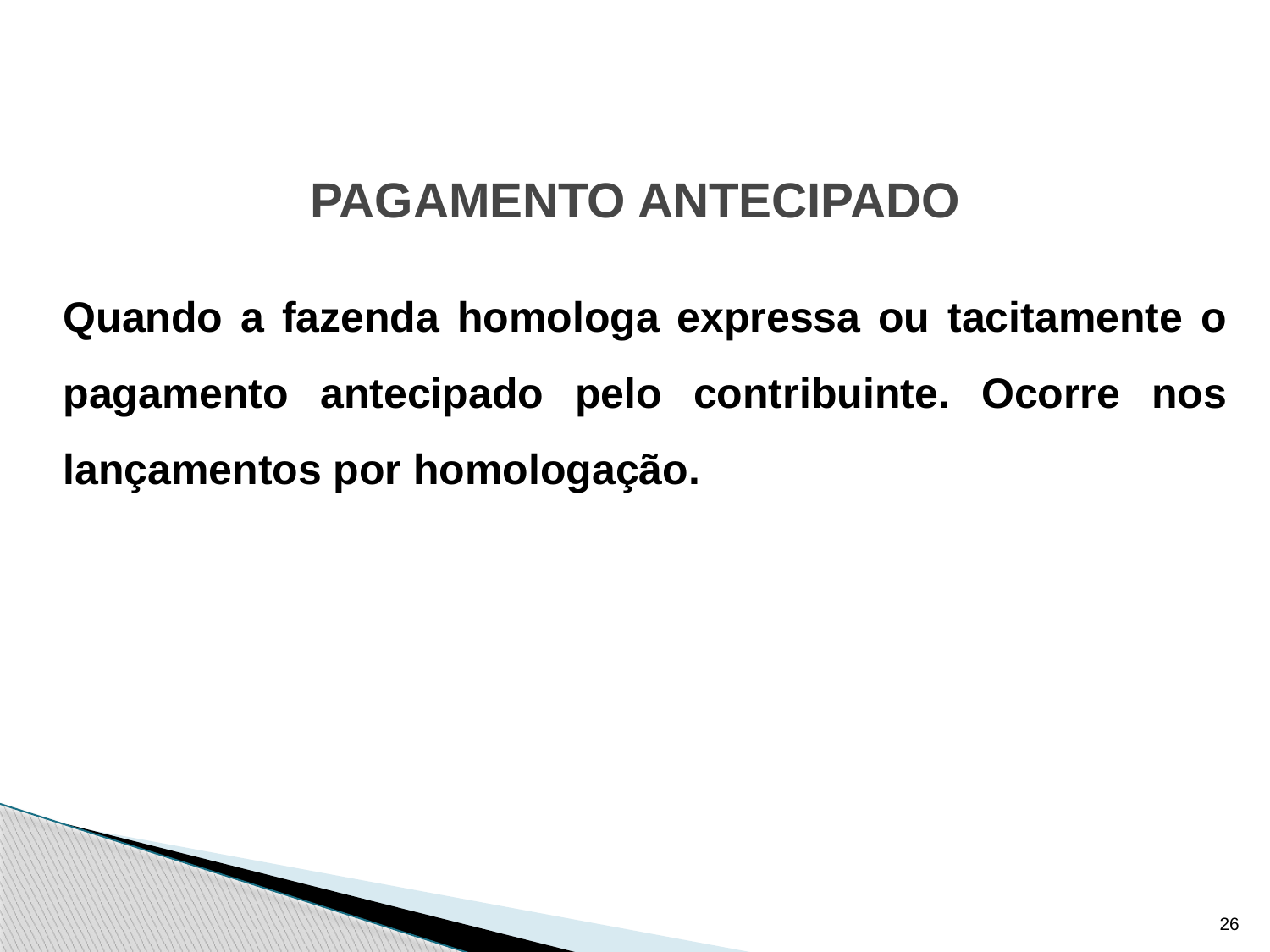

# PAGAMENTO ANTECIPADO
	Quando a fazenda homologa expressa ou tacitamente o pagamento antecipado pelo contribuinte. Ocorre nos lançamentos por homologação.

26